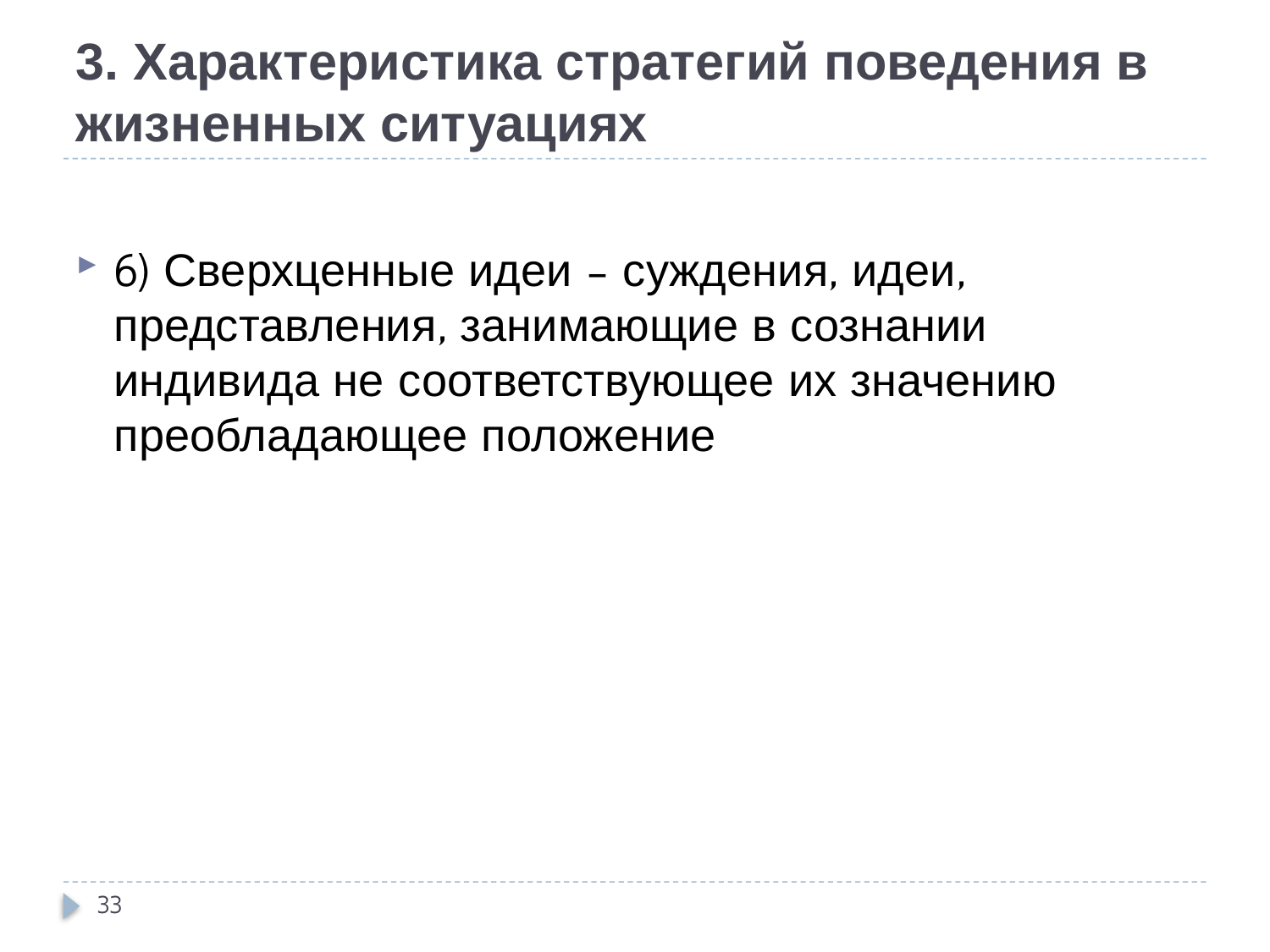

# 3. Характеристика стратегий поведения в жизненных ситуациях

6) Сверхценные идеи – суждения, идеи, представления, занимающие в сознании индивида не соответствующее их значению преобладающее положение
33